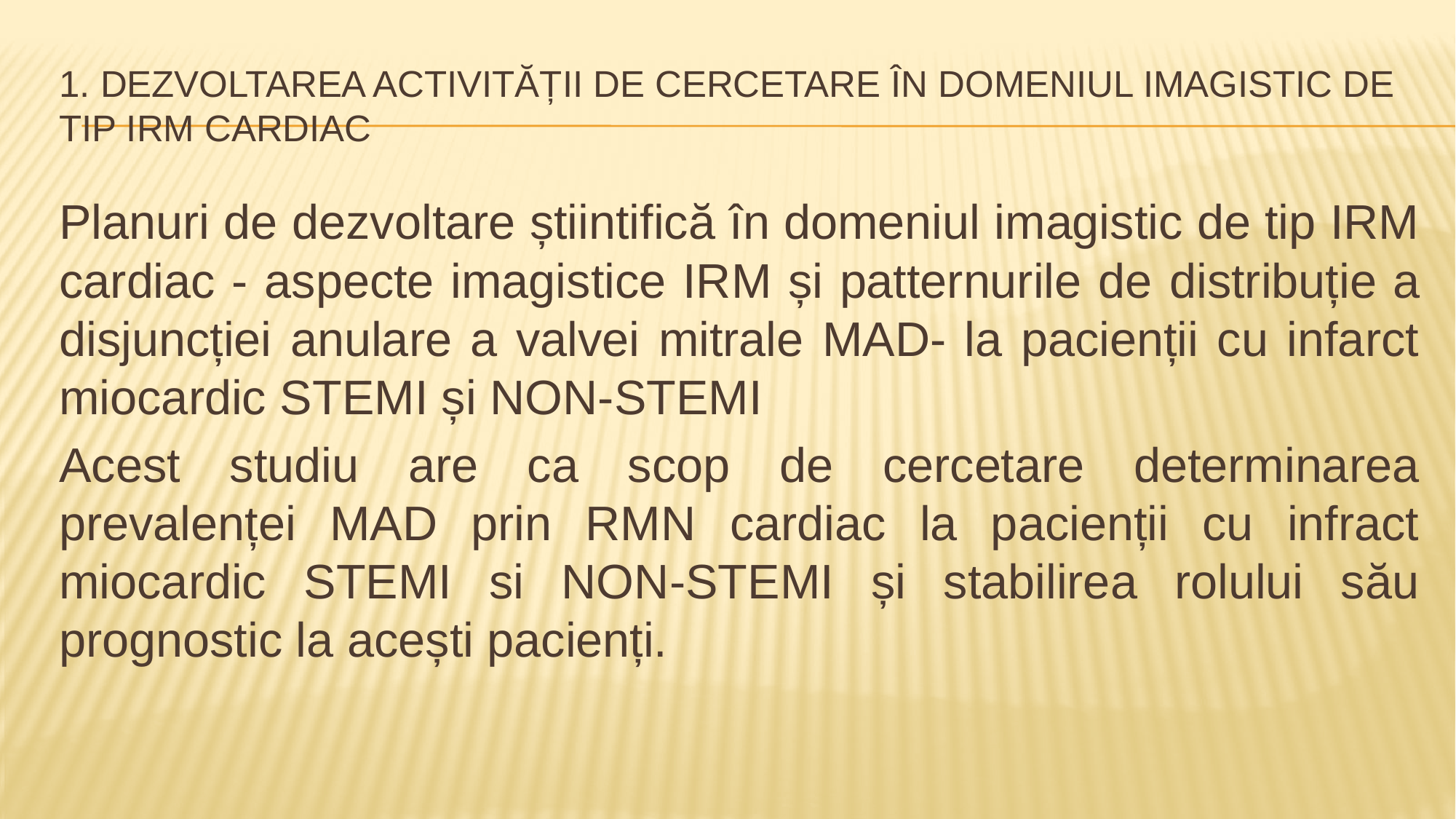

# 1. DEZVOLTAREA ACTIVITĂȚII DE CERCETARE în domeniul imagistic de tip IRM cardiac
Planuri de dezvoltare știintifică în domeniul imagistic de tip IRM cardiac - aspecte imagistice IRM și patternurile de distribuție a disjuncției anulare a valvei mitrale MAD- la pacienții cu infarct miocardic STEMI și NON-STEMI
Acest studiu are ca scop de cercetare determinarea prevalenței MAD prin RMN cardiac la pacienții cu infract miocardic STEMI si NON-STEMI și stabilirea rolului său prognostic la acești pacienți.